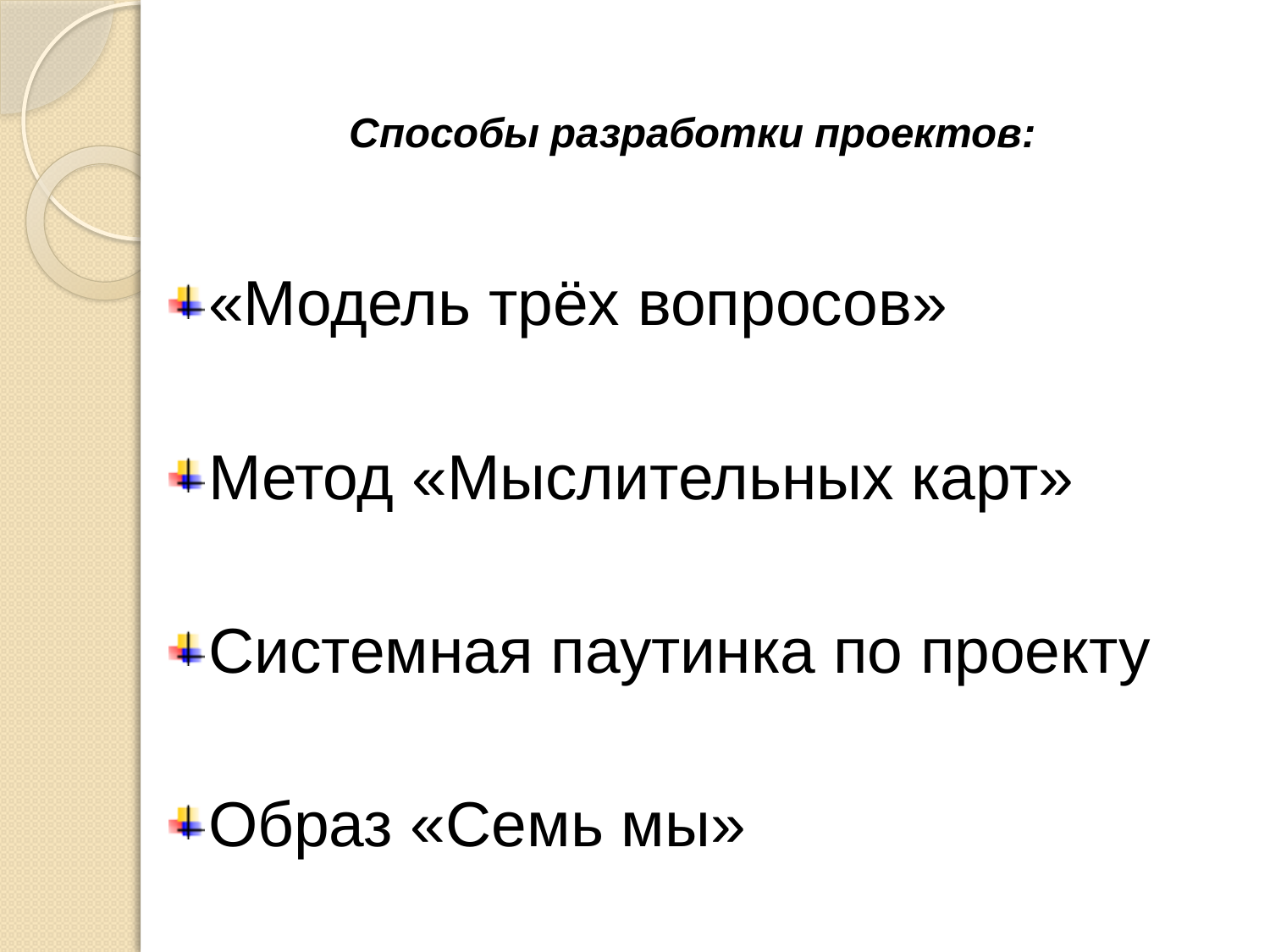

# Способы разработки проектов:
«Модель трёх вопросов»

Метод «Мыслительных карт»

Системная паутинка по проекту

Образ «Семь мы»